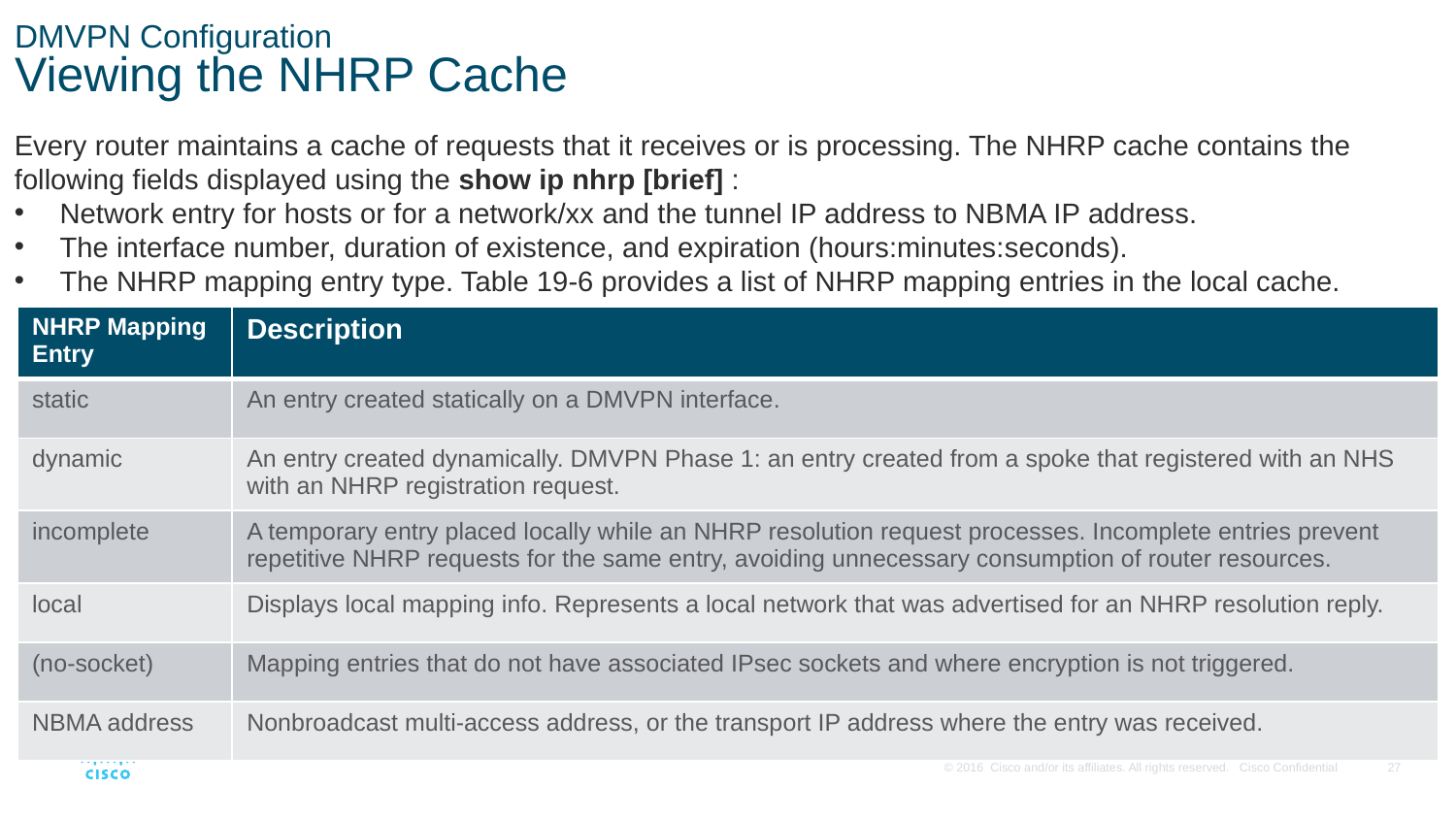

# DMVPN Configuration Viewing the NHRP Cache
Every router maintains a cache of requests that it receives or is processing. The NHRP cache contains the following fields displayed using the show ip nhrp [brief] :
Network entry for hosts or for a network/xx and the tunnel IP address to NBMA IP address.
The interface number, duration of existence, and expiration (hours:minutes:seconds).
The NHRP mapping entry type. Table 19-6 provides a list of NHRP mapping entries in the local cache.
| NHRP Mapping Entry | Description |
| --- | --- |
| static | An entry created statically on a DMVPN interface. |
| dynamic | An entry created dynamically. DMVPN Phase 1: an entry created from a spoke that registered with an NHS with an NHRP registration request. |
| incomplete | A temporary entry placed locally while an NHRP resolution request processes. Incomplete entries prevent repetitive NHRP requests for the same entry, avoiding unnecessary consumption of router resources. |
| local | Displays local mapping info. Represents a local network that was advertised for an NHRP resolution reply. |
| (no-socket) | Mapping entries that do not have associated IPsec sockets and where encryption is not triggered. |
| NBMA address | Nonbroadcast multi-access address, or the transport IP address where the entry was received. |